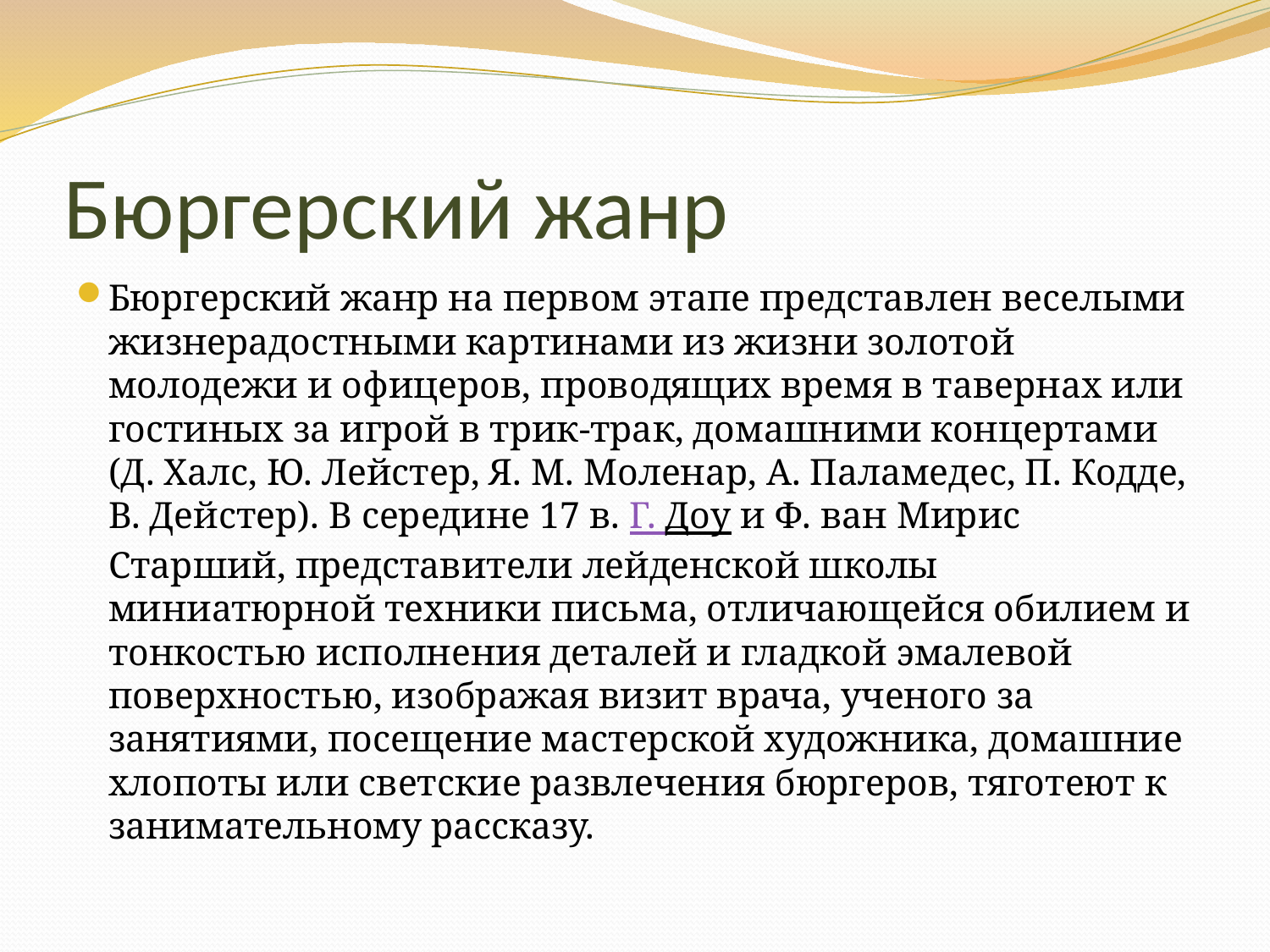

# Бюргерский жанр
Бюргерский жанр на первом этапе представлен веселыми жизнерадостными картинами из жизни золотой молодежи и офицеров, проводящих время в тавернах или гостиных за игрой в трик-трак, домашними концертами (Д. Халс, Ю. Лейстер, Я. М. Моленар, А. Паламедес, П. Кодде, В. Дейстер). В середине 17 в. Г. Доу и Ф. ван Мирис Старший, представители лейденской школы миниатюрной техники письма, отличающейся обилием и тонкостью исполнения деталей и гладкой эмалевой поверхностью, изображая визит врача, ученого за занятиями, посещение мастерской художника, домашние хлопоты или светские развлечения бюргеров, тяготеют к занимательному рассказу.